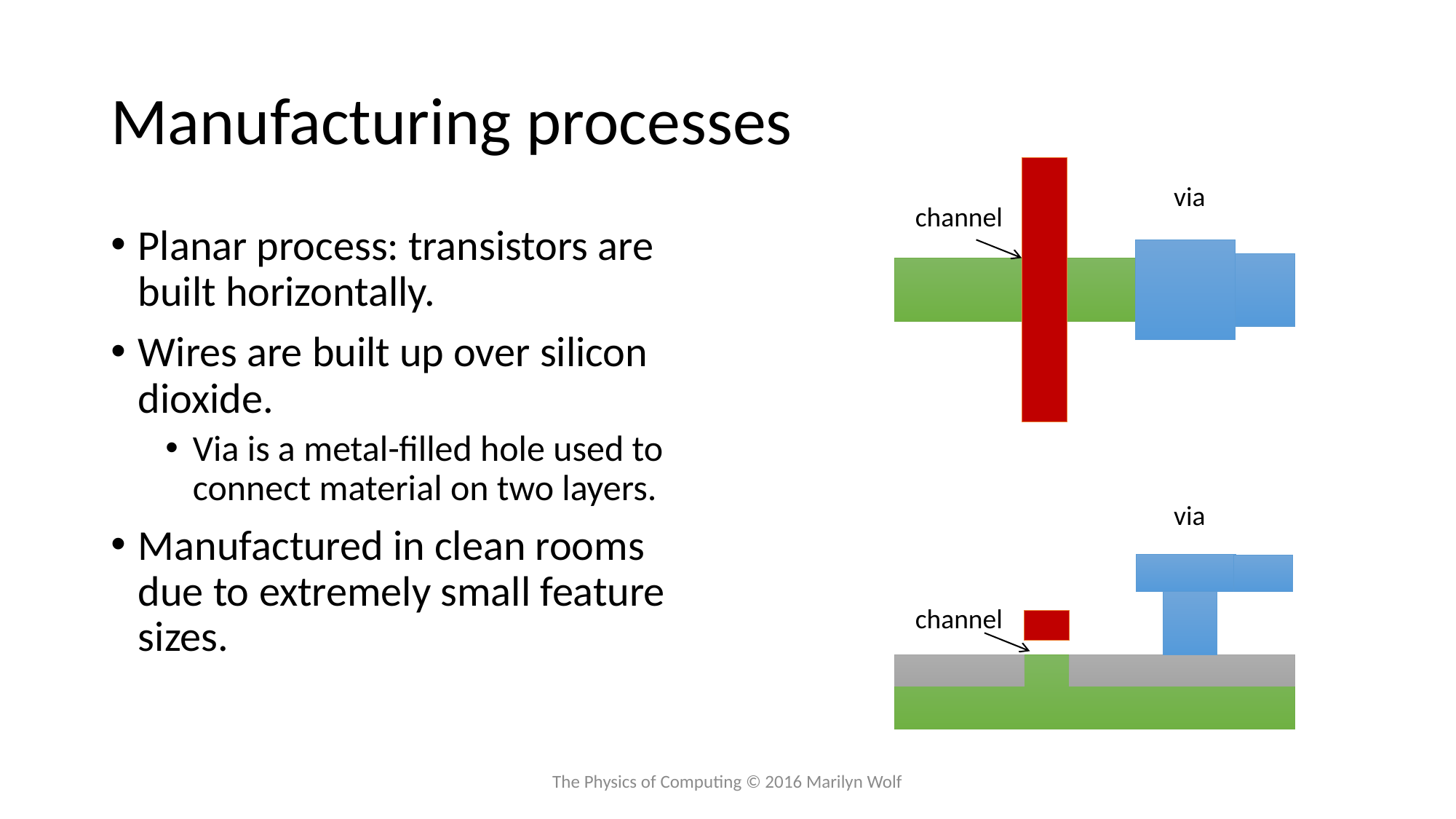

# Manufacturing processes

via
channel
Planar process: transistors are built horizontally.
Wires are built up over silicon dioxide.
Via is a metal-filled hole used to connect material on two layers.
Manufactured in clean rooms due to extremely small feature sizes.

via

channel

The Physics of Computing © 2016 Marilyn Wolf